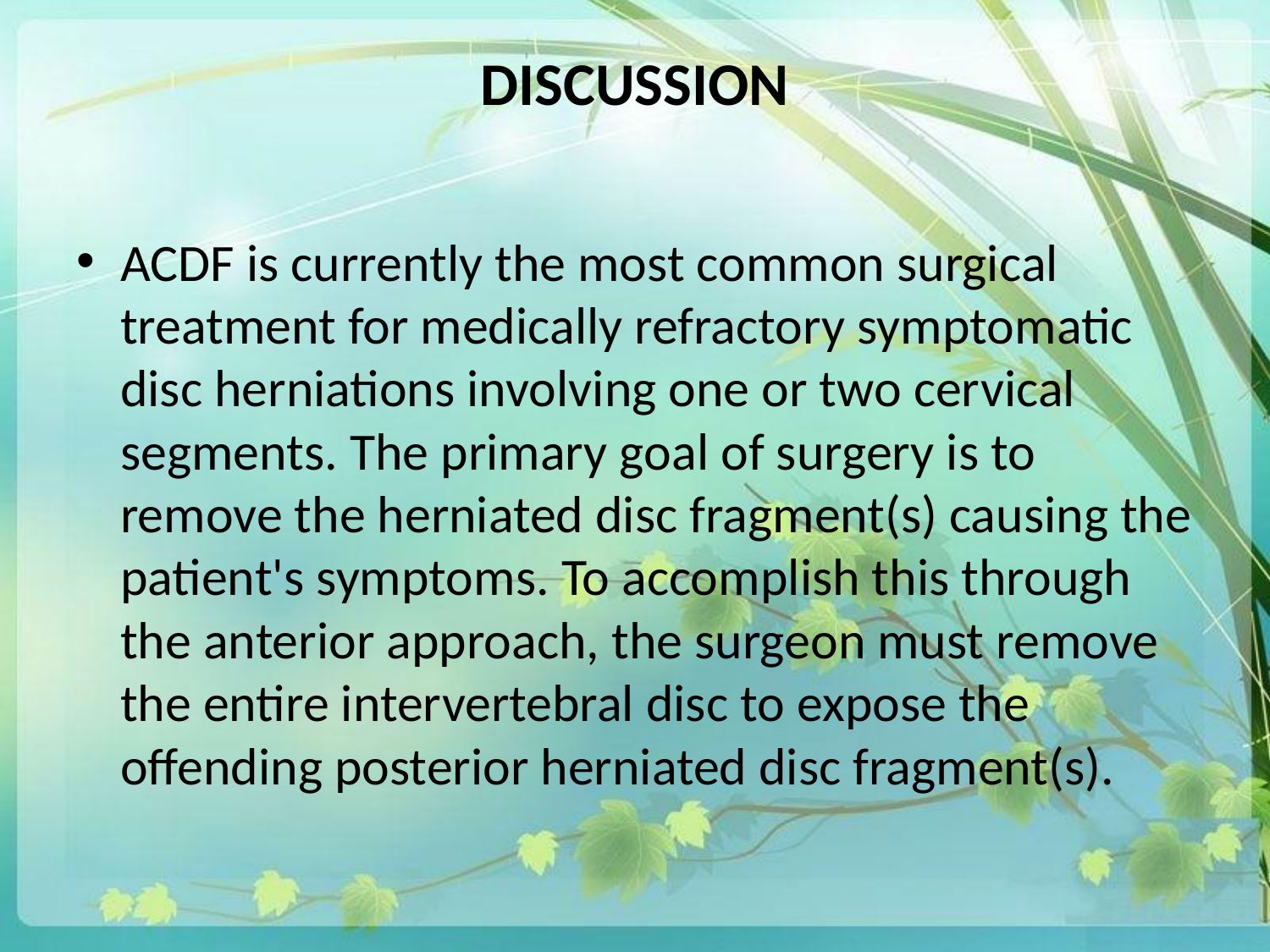

# DISCUSSION
ACDF is currently the most common surgical treatment for medically refractory symptomatic disc herniations involving one or two cervical segments. The primary goal of surgery is to remove the herniated disc fragment(s) causing the patient's symptoms. To accomplish this through the anterior approach, the surgeon must remove the entire intervertebral disc to expose the offending posterior herniated disc fragment(s).